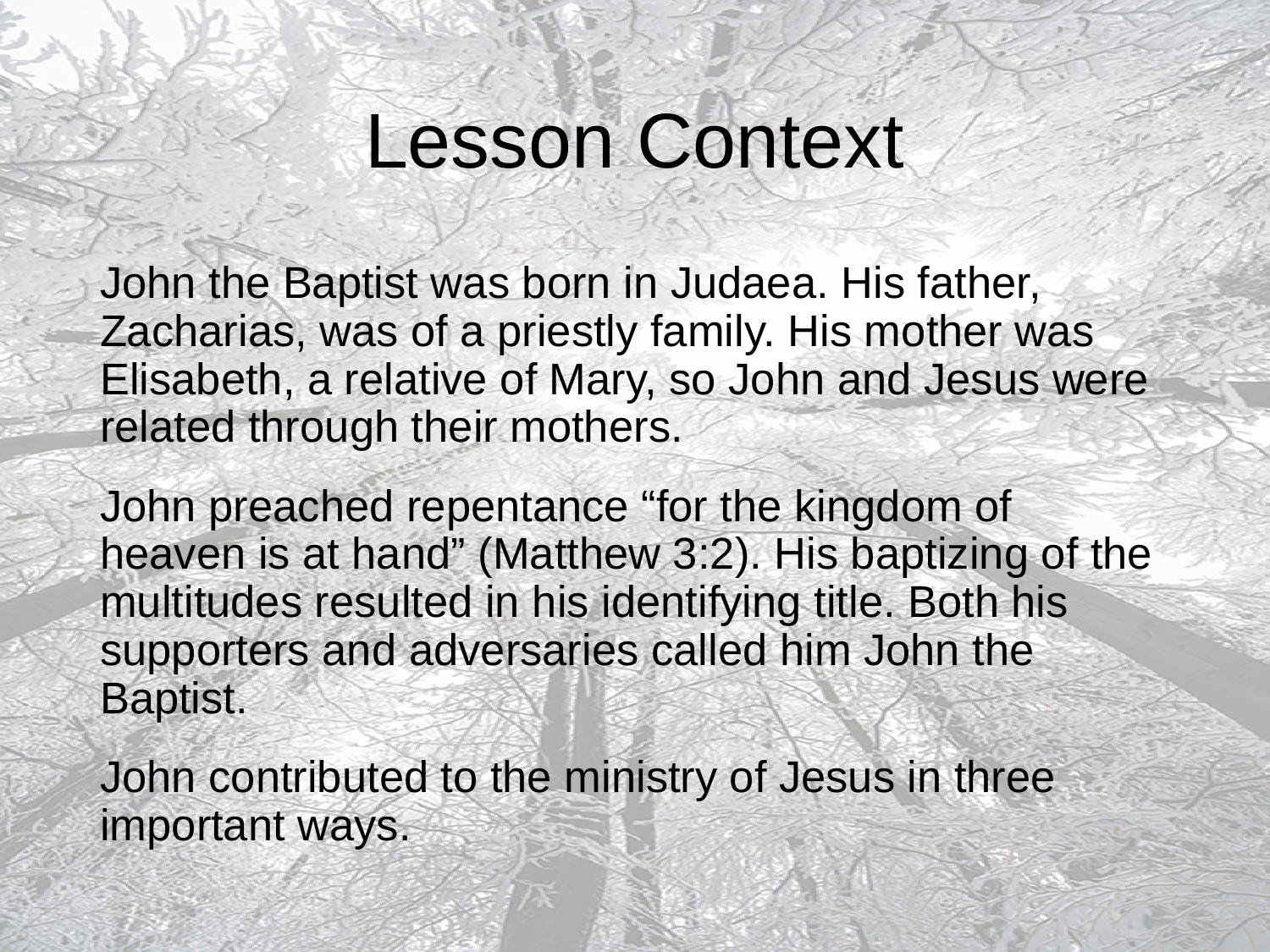

# Lesson Context
John the Baptist was born in Judaea. His father, Zacharias, was of a priestly family. His mother was Elisabeth, a relative of Mary, so John and Jesus were related through their mothers.
John preached repentance “for the kingdom of heaven is at hand” (Matthew 3:2). His baptizing of the multitudes resulted in his identifying title. Both his supporters and adversaries called him John the Baptist.
John contributed to the ministry of Jesus in three important ways.